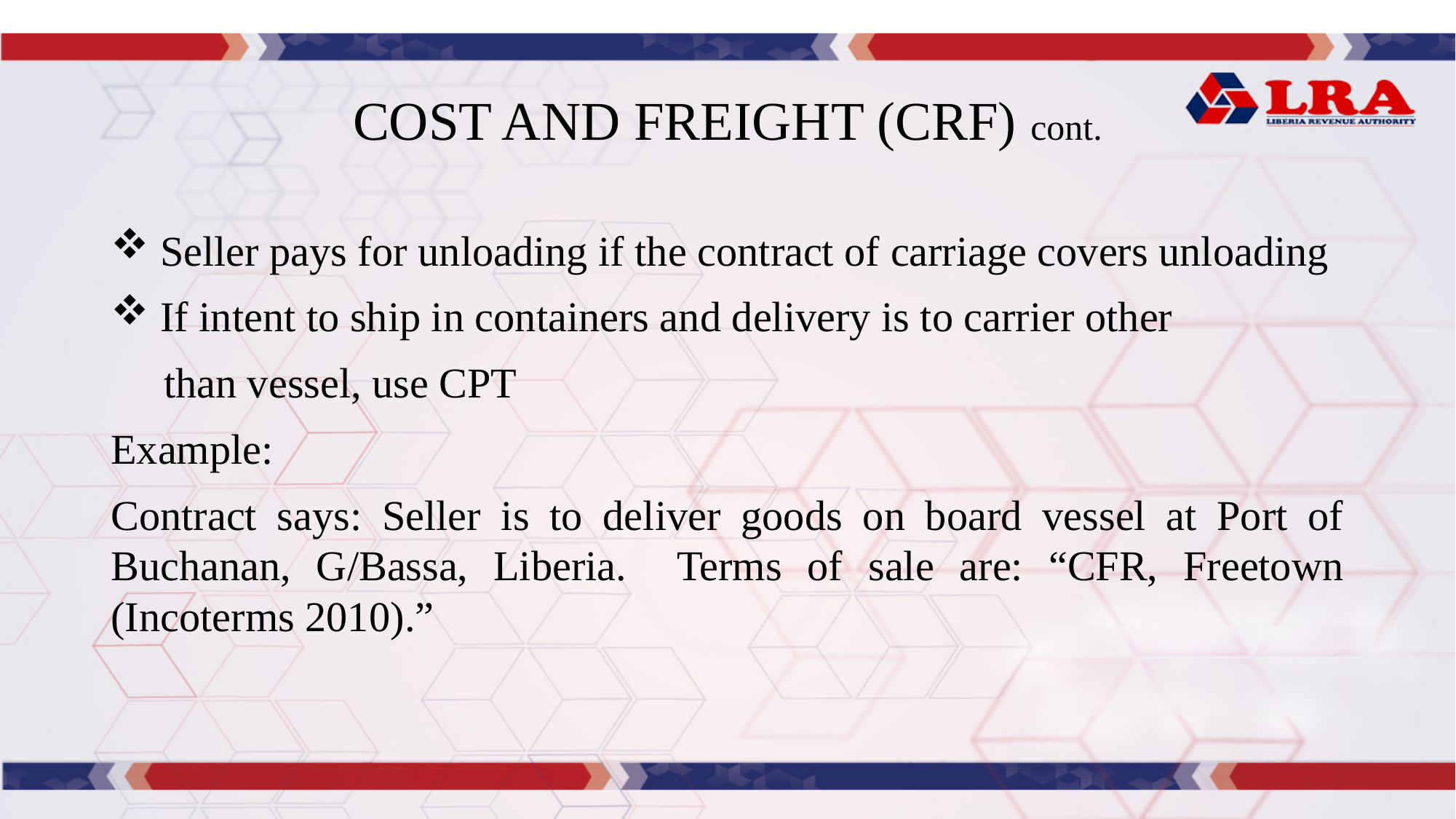

# COST AND FREIGHT (CRF) cont.
 Seller pays for unloading if the contract of carriage covers unloading
 If intent to ship in containers and delivery is to carrier other
     than vessel, use CPT
Example:
Contract says: Seller is to deliver goods on board vessel at Port of Buchanan, G/Bassa, Liberia.  Terms of sale are: “CFR, Freetown (Incoterms 2010).”